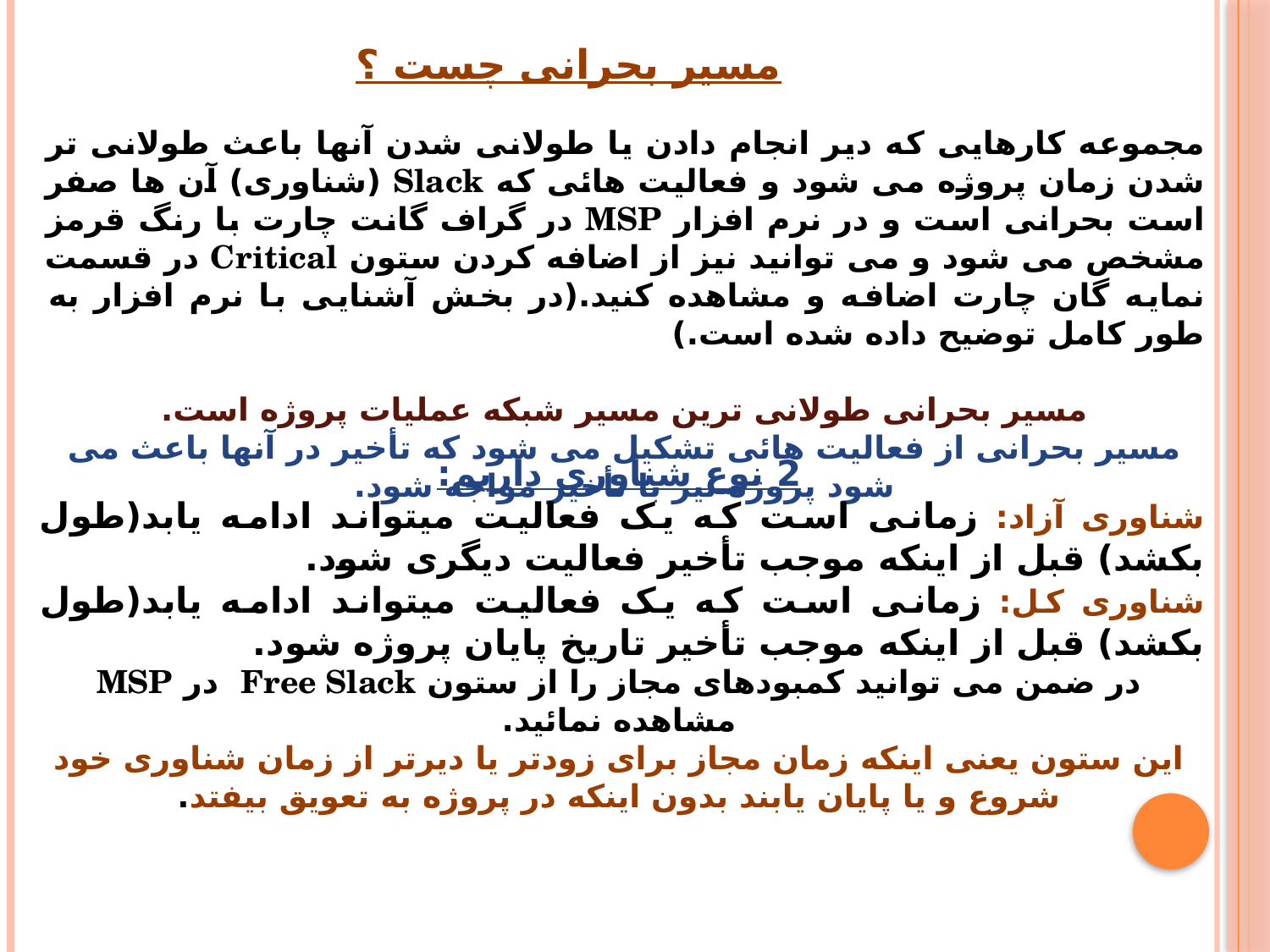

# مسیر بحرانی چست ؟
مجموعه کارهایی که دیر انجام دادن یا طولانی شدن آنها باعث طولانی تر شدن زمان پروژه می شود و فعالیت هائی که Slack (شناوری) آن ها صفر است بحرانی است و در نرم افزار MSP در گراف گانت چارت با رنگ قرمز مشخص می شود و می توانید نیز از اضافه کردن ستون Critical در قسمت نمایه گان چارت اضافه و مشاهده کنید.(در بخش آشنایی با نرم افزار به طور کامل توضیح داده شده است.)

مسیر بحرانی طولانی ترین مسیر شبکه عملیات پروژه است.
مسیر بحرانی از فعالیت هائی تشکیل می شود که تأخیر در آنها باعث می شود پروژه نیز با تأخیر مواجه شود.

2 نوع شناوری داریم:
شناوری آزاد: زمانی است که یک فعالیت میتواند ادامه یابد(طول بکشد) قبل از اینکه موجب تأخیر فعالیت دیگری شود.
شناوری کل: زمانی است که یک فعالیت میتواند ادامه یابد(طول بکشد) قبل از اینکه موجب تأخیر تاریخ پایان پروژه شود.
در ضمن می توانید کمبودهای مجاز را از ستون Free Slack  در MSP مشاهده نمائید.
این ستون یعنی اینکه زمان مجاز برای زودتر یا دیرتر از زمان شناوری خود شروع و یا پایان یابند بدون اینکه در پروژه به تعویق بیفتد.